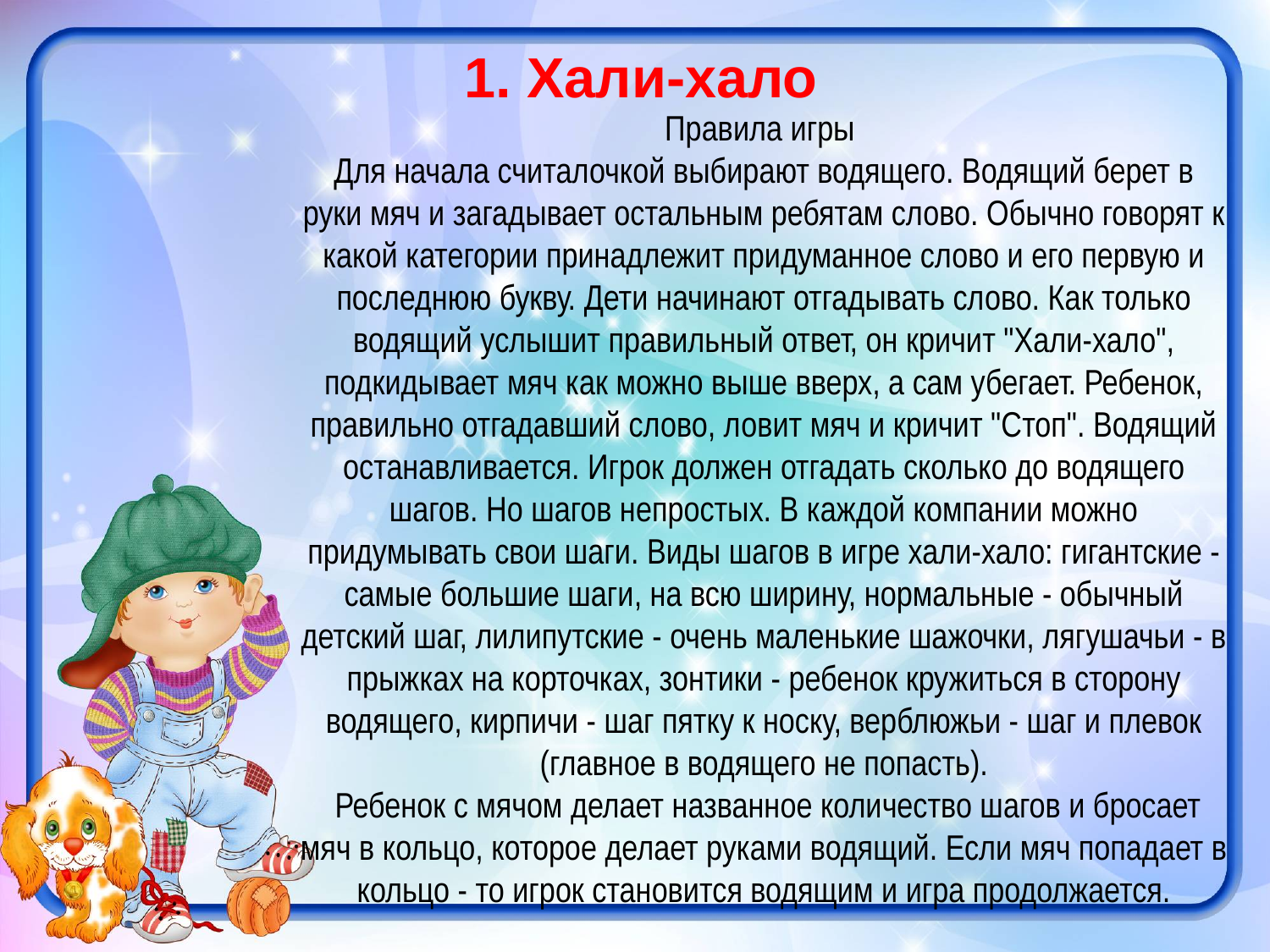

# 1. Хали-хало
Правила игры
Для начала считалочкой выбирают водящего. Водящий берет в руки мяч и загадывает остальным ребятам слово. Обычно говорят к какой категории принадлежит придуманное слово и его первую и последнюю букву. Дети начинают отгадывать слово. Как только водящий услышит правильный ответ, он кричит "Хали-хало", подкидывает мяч как можно выше вверх, а сам убегает. Ребенок, правильно отгадавший слово, ловит мяч и кричит "Стоп". Водящий останавливается. Игрок должен отгадать сколько до водящего шагов. Но шагов непростых. В каждой компании можно придумывать свои шаги. Виды шагов в игре хали-хало: гигантские - самые большие шаги, на всю ширину, нормальные - обычный детский шаг, лилипутские - очень маленькие шажочки, лягушачьи - в прыжках на корточках, зонтики - ребенок кружиться в сторону водящего, кирпичи - шаг пятку к носку, верблюжьи - шаг и плевок (главное в водящего не попасть).
 Ребенок с мячом делает названное количество шагов и бросает мяч в кольцо, которое делает руками водящий. Если мяч попадает в кольцо - то игрок становится водящим и игра продолжается.